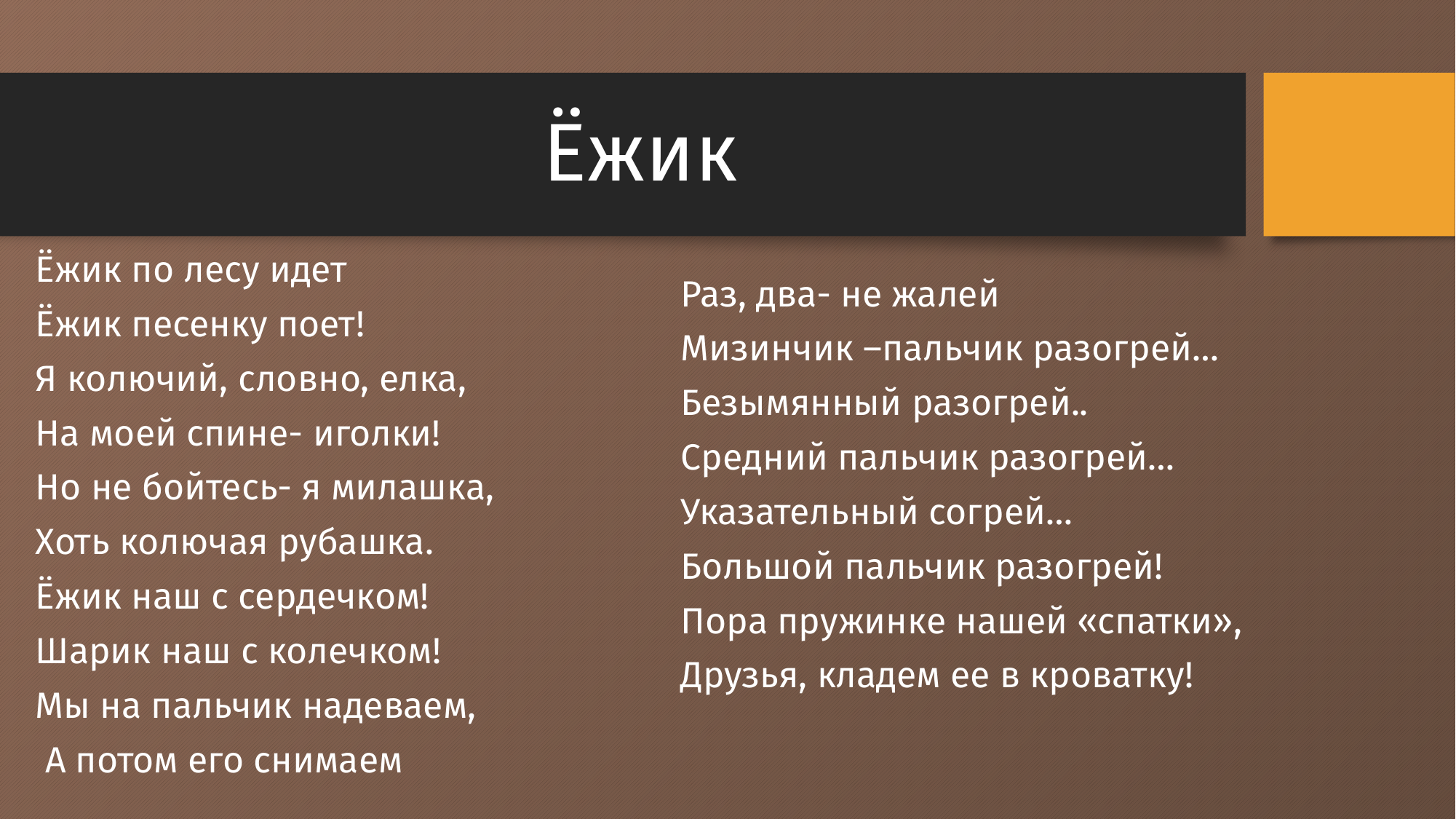

# Ёжик
Ёжик по лесу идет
Ёжик песенку поет!
Я колючий, словно, елка,
На моей спине- иголки!
Но не бойтесь- я милашка,
Хоть колючая рубашка.
Ёжик наш с сердечком!
Шарик наш с колечком!
Мы на пальчик надеваем,
 А потом его снимаем

Раз, два- не жалей
Мизинчик –пальчик разогрей…
Безымянный разогрей..
Средний пальчик разогрей…
Указательный согрей…
Большой пальчик разогрей!
Пора пружинке нашей «спатки»,
Друзья, кладем ее в кроватку!